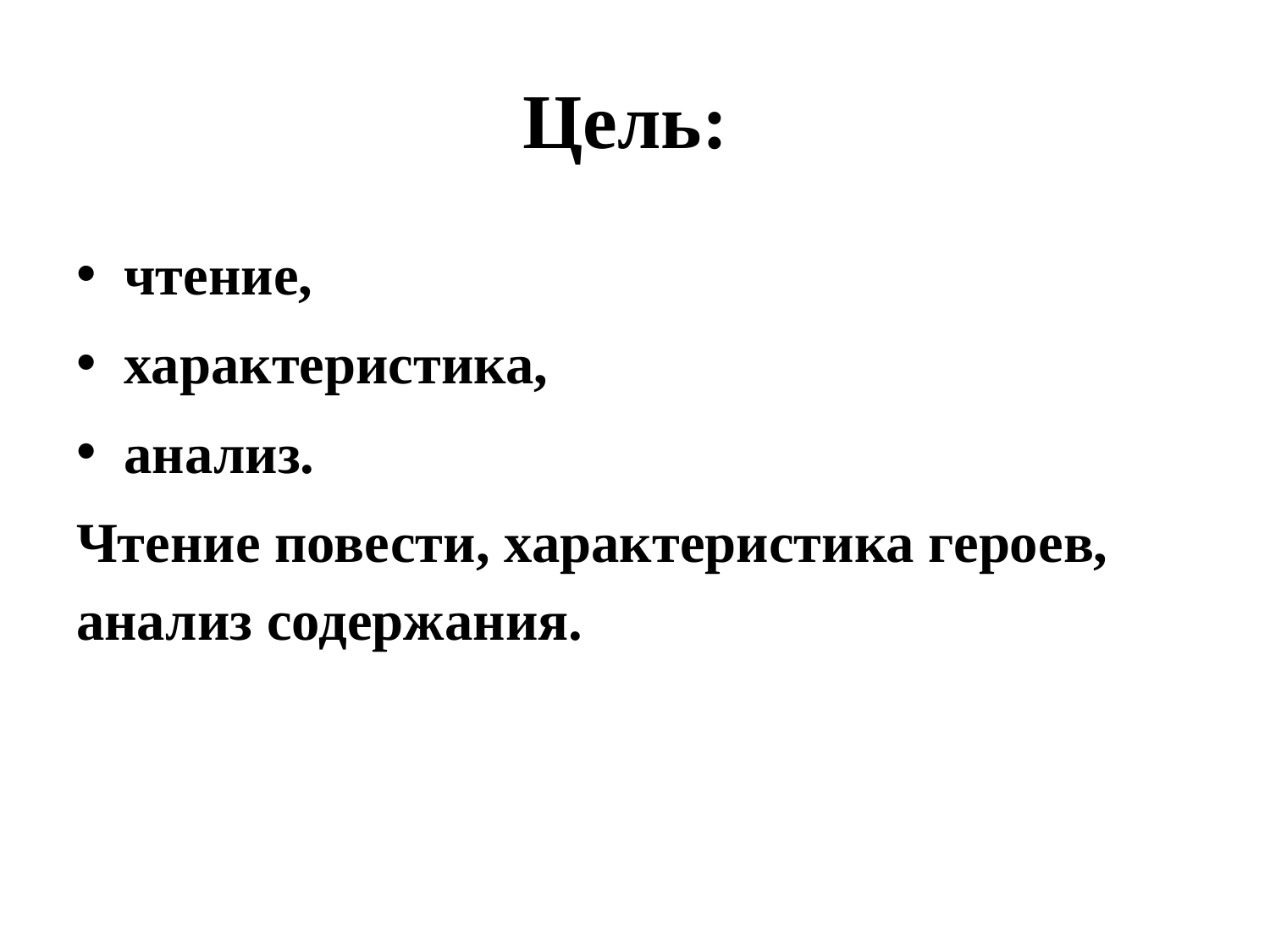

# Цель:
чтение,
характеристика,
анализ.
Чтение повести, характеристика героев, анализ содержания.